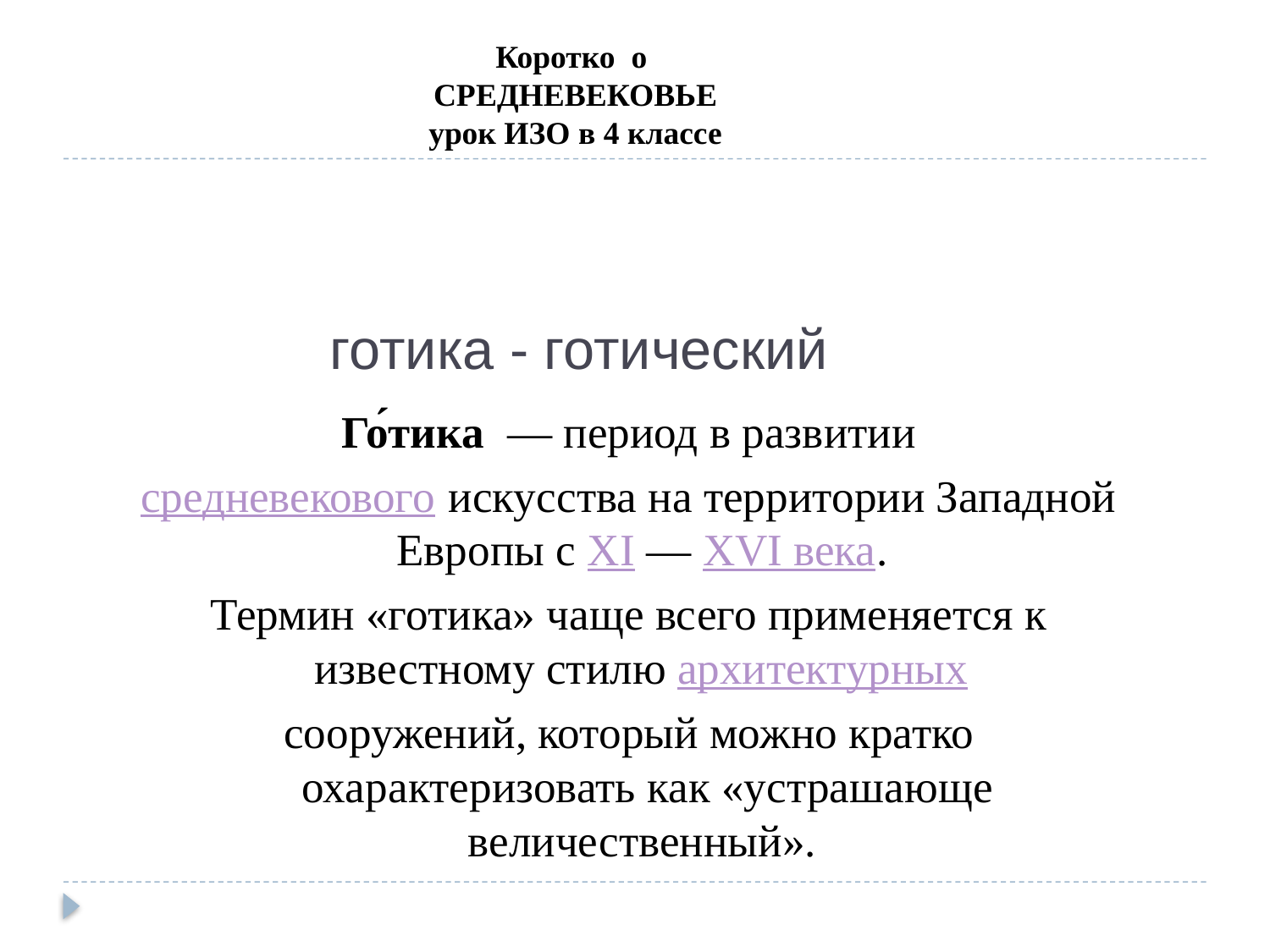

Коротко  о
СРЕДНЕВЕКОВЬЕ
урок ИЗО в 4 классе
# готика - готический
Го́тика  — период в развитии
средневекового искусства на территории Западной Европы с XI — XVI века.
Термин «готика» чаще всего применяется к известному стилю архитектурных
сооружений, который можно кратко охарактеризовать как «устрашающе величественный».